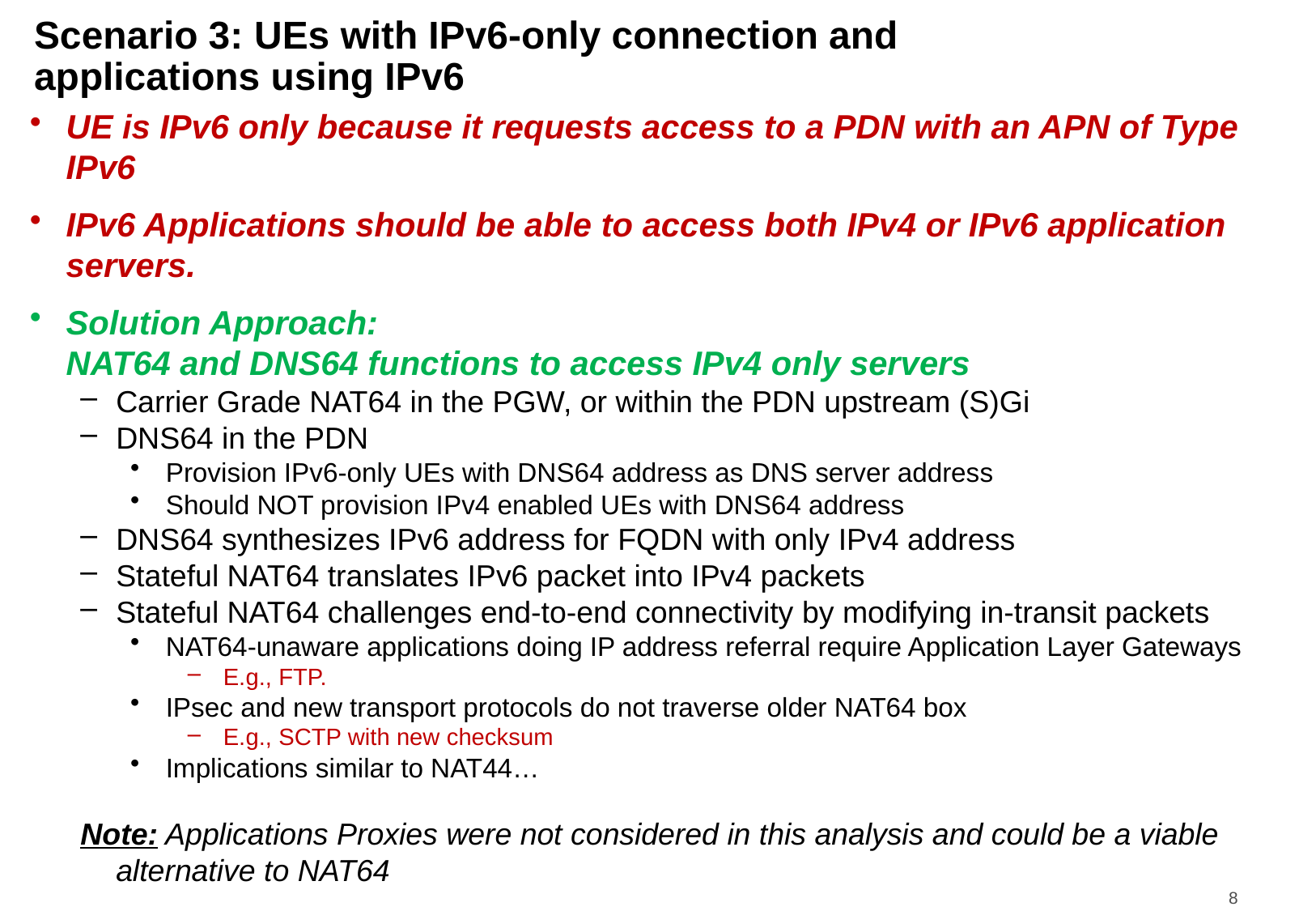

# Scenario 3: UEs with IPv6-only connection and applications using IPv6
UE is IPv6 only because it requests access to a PDN with an APN of Type IPv6
IPv6 Applications should be able to access both IPv4 or IPv6 application servers.
Solution Approach:
NAT64 and DNS64 functions to access IPv4 only servers
Carrier Grade NAT64 in the PGW, or within the PDN upstream (S)Gi
DNS64 in the PDN
Provision IPv6-only UEs with DNS64 address as DNS server address
Should NOT provision IPv4 enabled UEs with DNS64 address
DNS64 synthesizes IPv6 address for FQDN with only IPv4 address
Stateful NAT64 translates IPv6 packet into IPv4 packets
Stateful NAT64 challenges end-to-end connectivity by modifying in-transit packets
NAT64-unaware applications doing IP address referral require Application Layer Gateways
E.g., FTP.
IPsec and new transport protocols do not traverse older NAT64 box
E.g., SCTP with new checksum
Implications similar to NAT44…

Note: Applications Proxies were not considered in this analysis and could be a viable alternative to NAT64